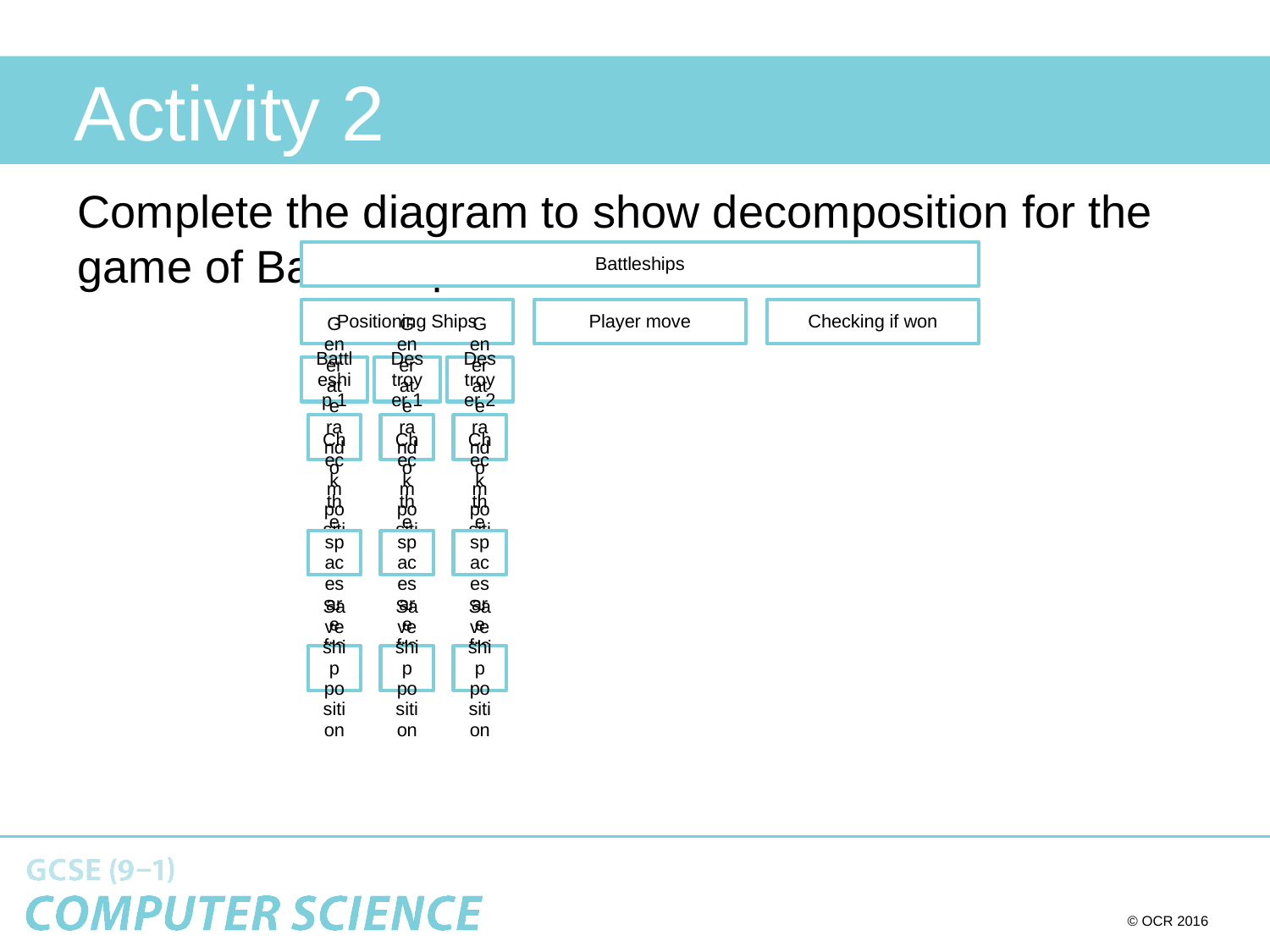

# Activity 2
Complete the diagram to show decomposition for the game of Battleships.

Battleships
Player move
Checking if won